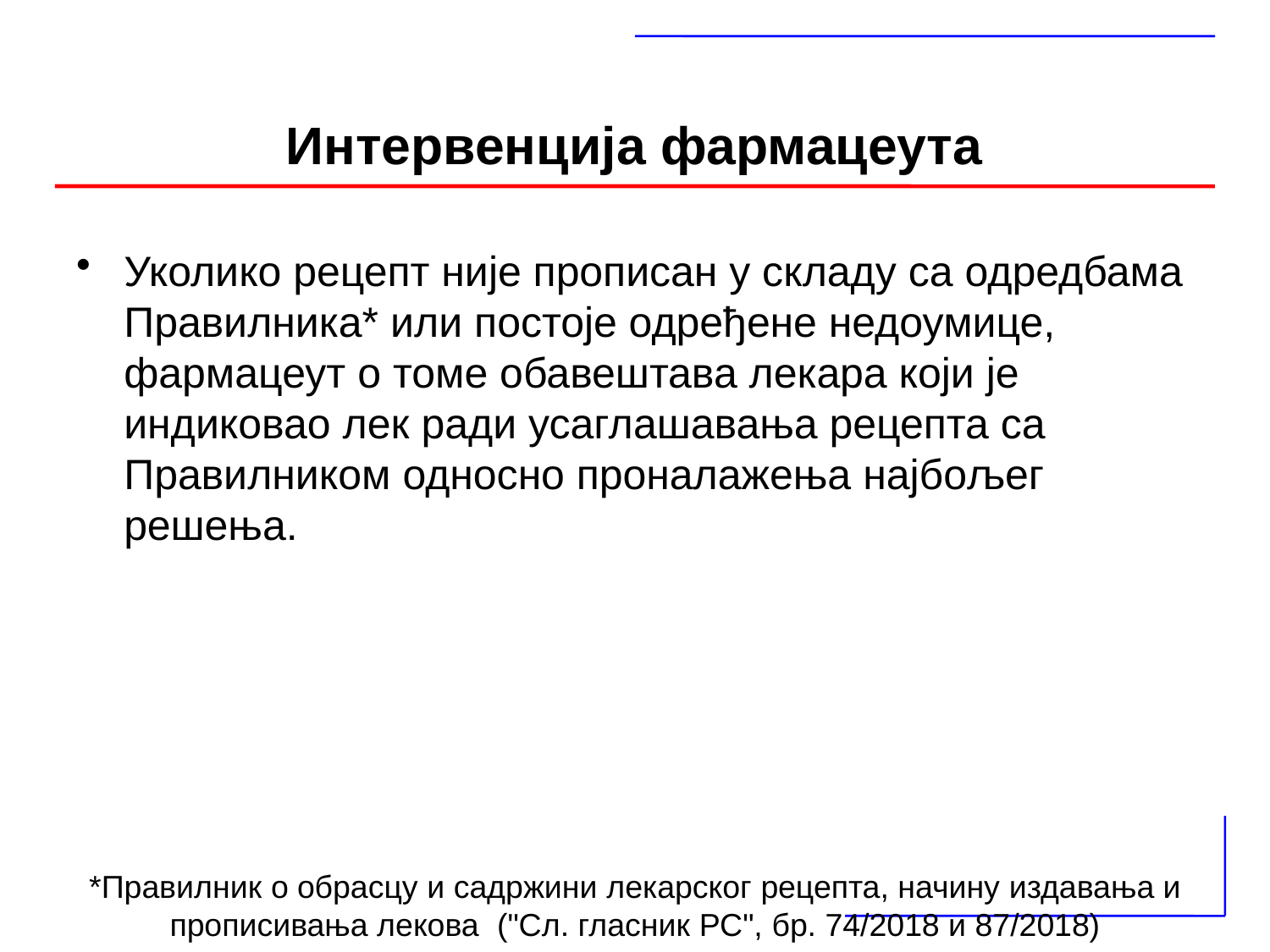

# Интервенција фармацеута
Уколико рецепт није прописан у складу са одредбама Правилника* или постоје одређене недоумице, фармацеут о томе обавештава лекара који је индиковао лек ради усаглашавања рецепта са Правилником односно проналажења најбољег решења.

*Правилник о обрасцу и садржини лекарског рецепта, начину издавања и прописивања лекова  ("Сл. гласник РС", бр. 74/2018 и 87/2018)

*Правилник о обрасцу и садржини лекарског рецепта, начину издавања и прописивања лекова ("Сл. гласник РС", бр. 74/2018 и 87/2018)